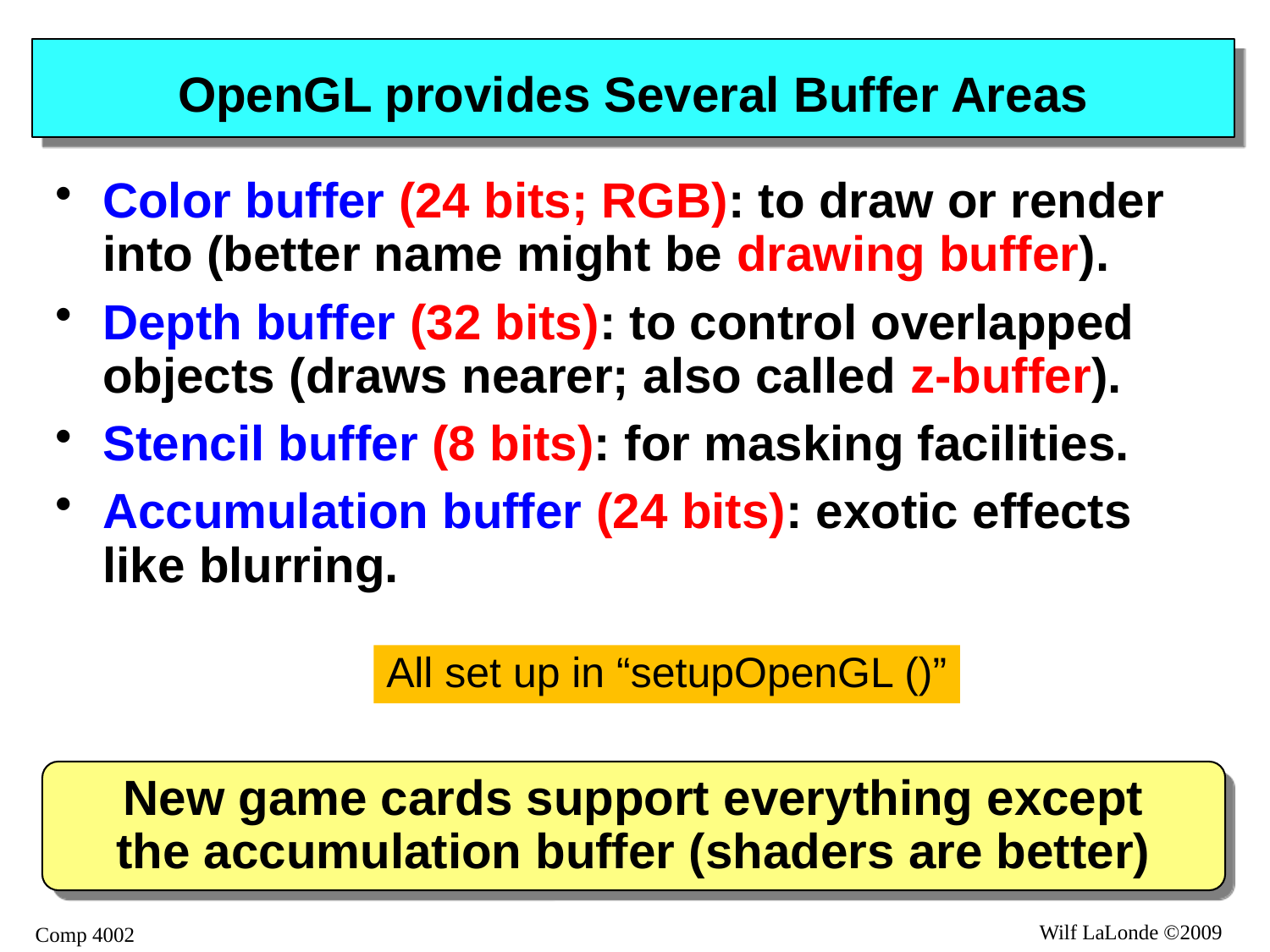

# OpenGL provides Several Buffer Areas
Color buffer (24 bits; RGB): to draw or render into (better name might be drawing buffer).
Depth buffer (32 bits): to control overlapped objects (draws nearer; also called z-buffer).
Stencil buffer (8 bits): for masking facilities.
Accumulation buffer (24 bits): exotic effects like blurring.
All set up in “setupOpenGL ()”
New game cards support everything except
the accumulation buffer (shaders are better)